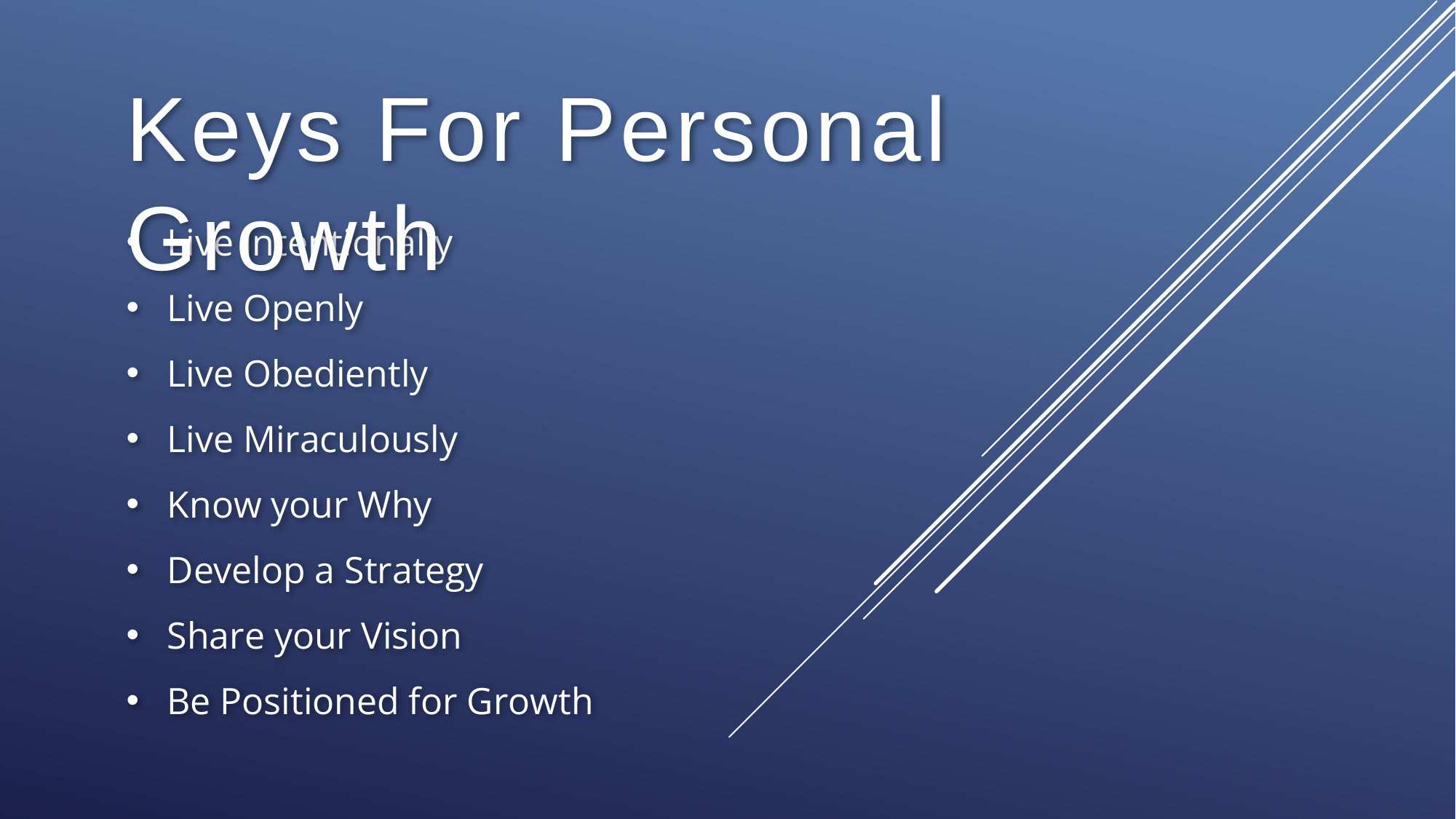

Keys For Personal Growth
Live intentionally
Live Openly
Live Obediently
Live Miraculously
Know your Why
Develop a Strategy
Share your Vision
Be Positioned for Growth